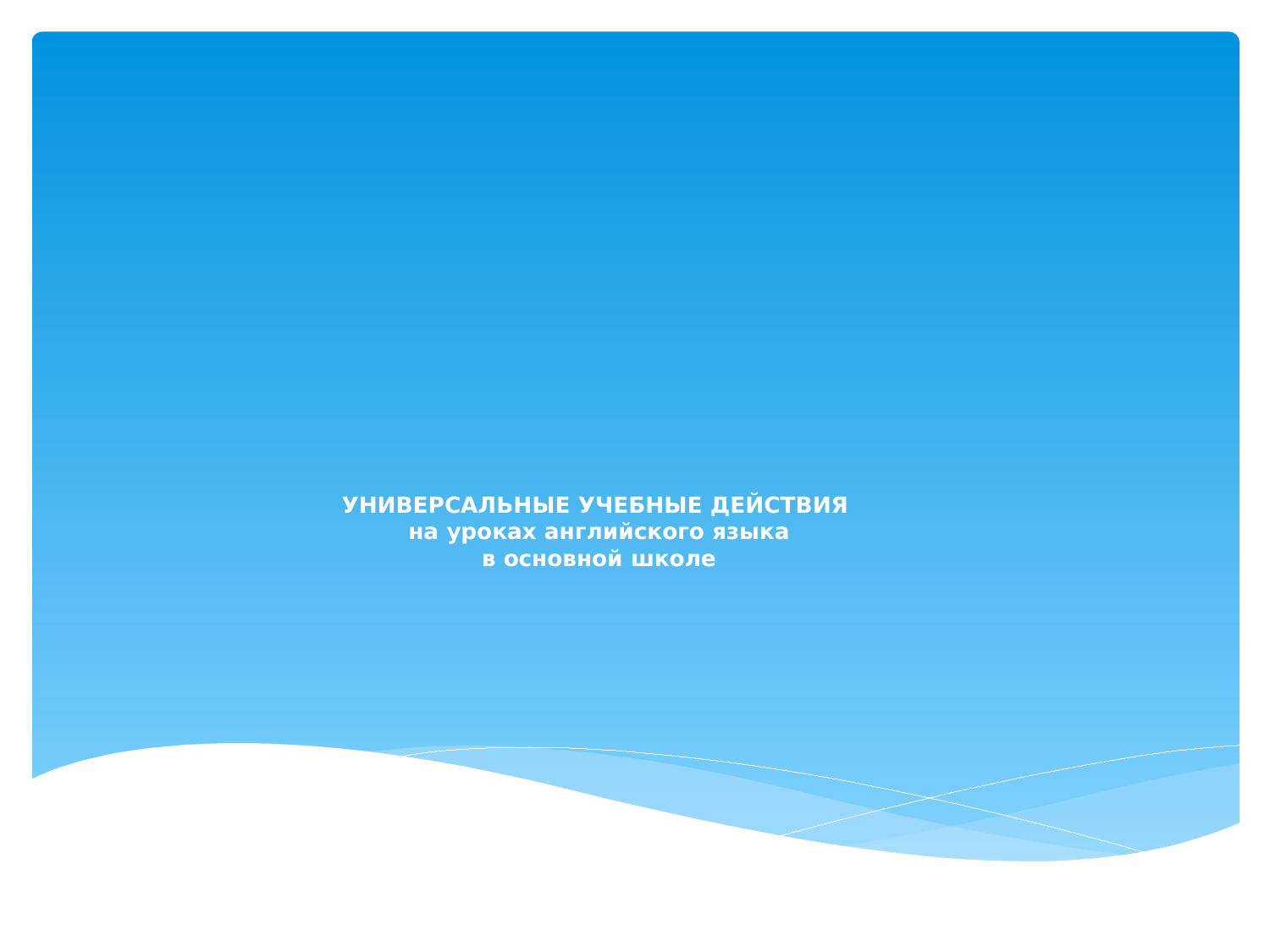

# УНИВЕРСАЛЬНЫЕ УЧЕБНЫЕ ДЕЙСТВИЯ на уроках английского языка в основной школе